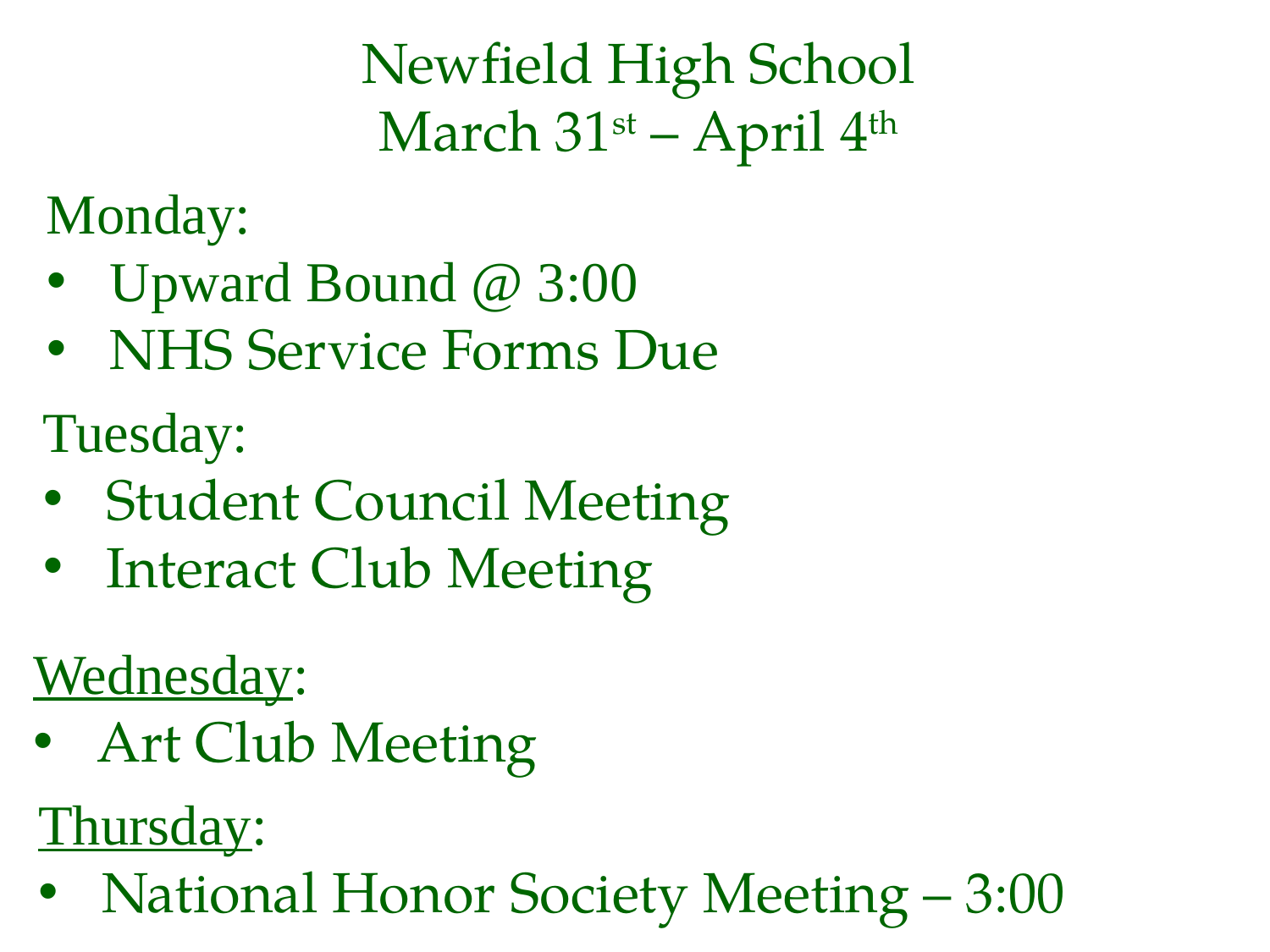

Newfield High School
March 31st – April 4th
Monday:
Upward Bound @ 3:00
NHS Service Forms Due
Tuesday:
Student Council Meeting
Interact Club Meeting
Wednesday:
Art Club Meeting
Thursday:
National Honor Society Meeting – 3:00